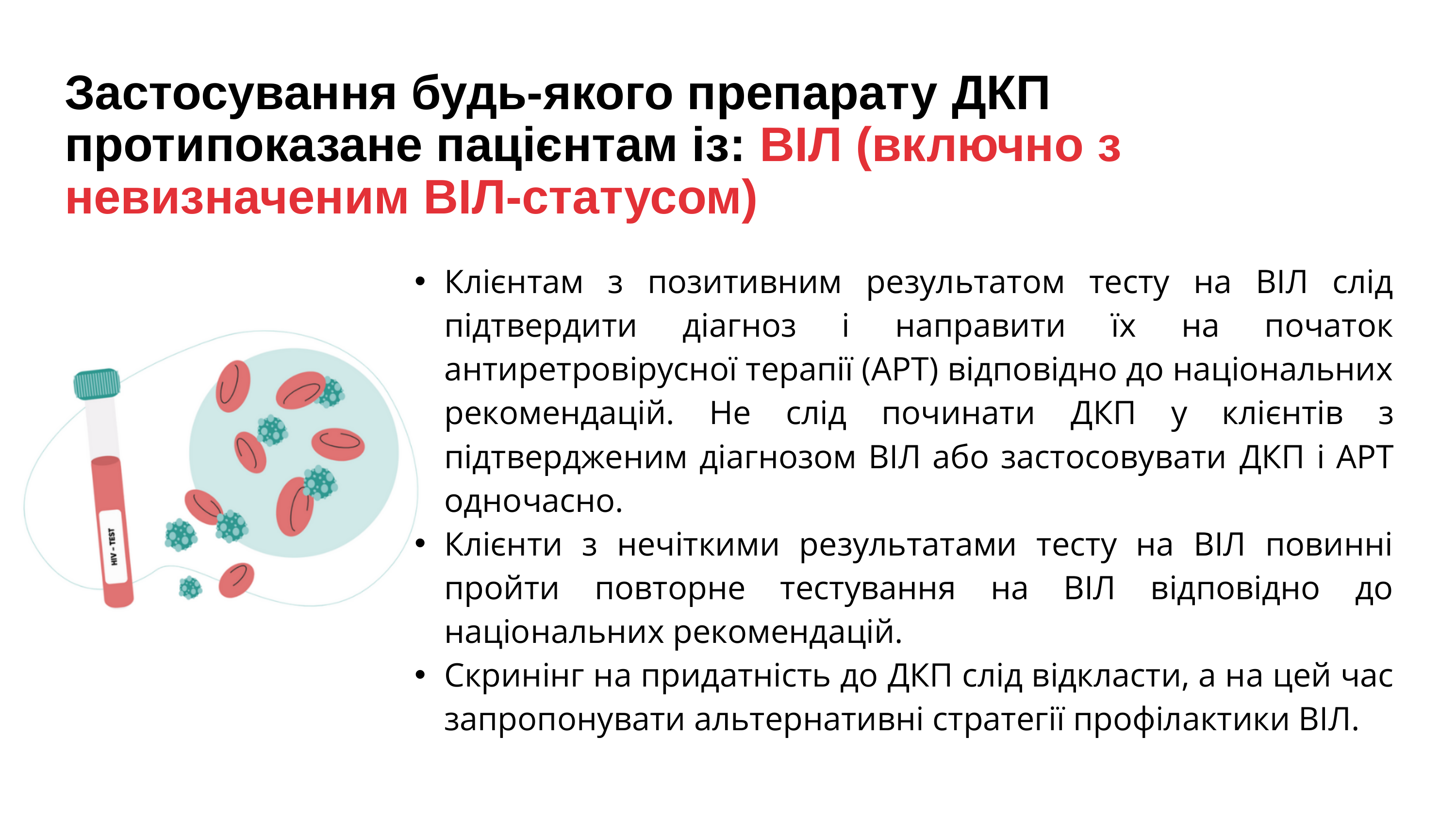

Застосування будь-якого препарату ДКП протипоказане пацієнтам із: ВІЛ (включно з невизначеним ВІЛ-статусом)
Клієнтам з позитивним результатом тесту на ВІЛ слід підтвердити діагноз і направити їх на початок антиретровірусної терапії (АРТ) відповідно до національних рекомендацій. Не слід починати ДКП у клієнтів з підтвердженим діагнозом ВІЛ або застосовувати ДКП і АРТ одночасно.
Клієнти з нечіткими результатами тесту на ВІЛ повинні пройти повторне тестування на ВІЛ відповідно до національних рекомендацій.
Скринінг на придатність до ДКП слід відкласти, а на цей час запропонувати альтернативні стратегії профілактики ВІЛ.